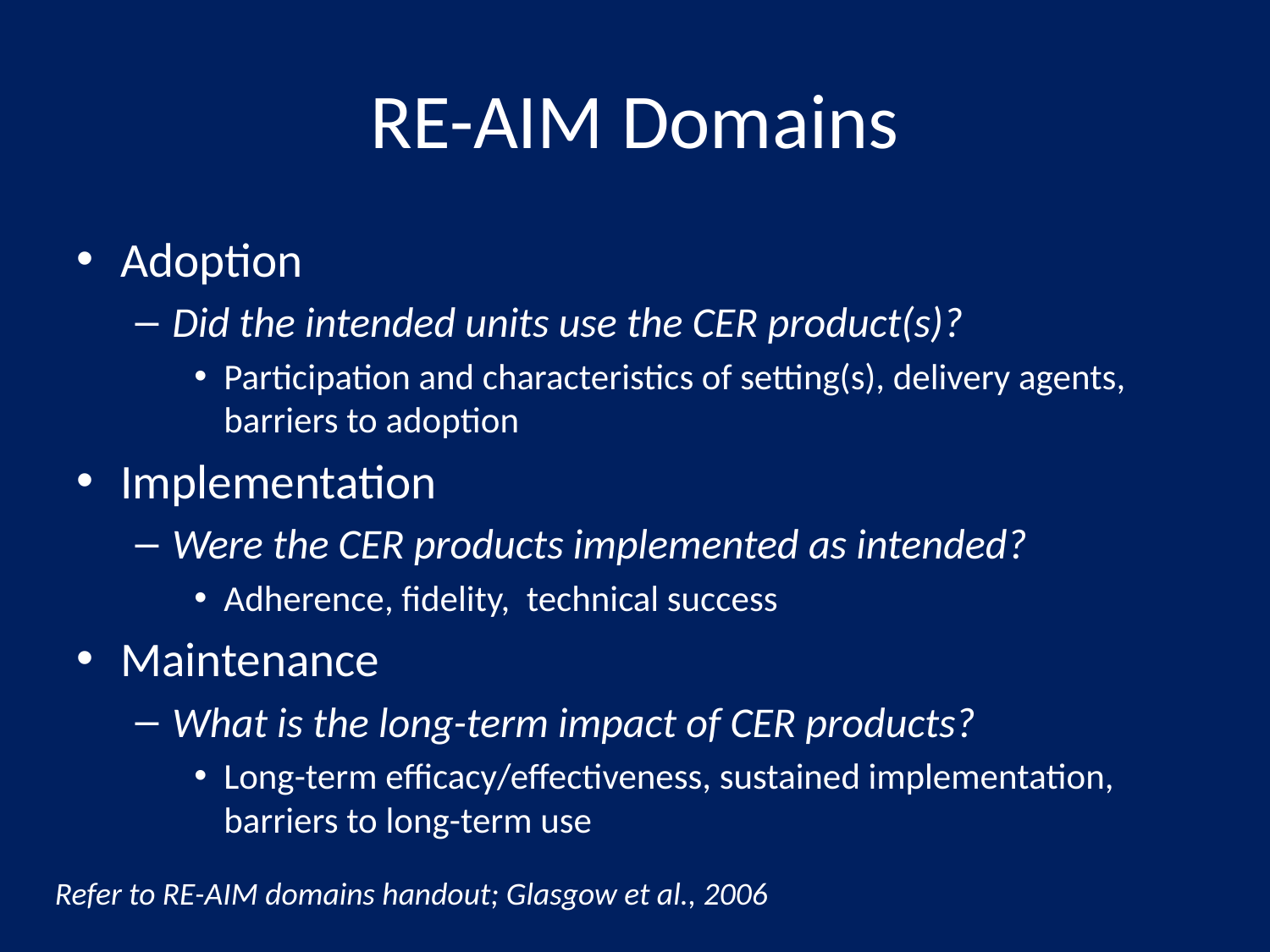

# RE-AIM Domains
Adoption
Did the intended units use the CER product(s)?
Participation and characteristics of setting(s), delivery agents, barriers to adoption
Implementation
Were the CER products implemented as intended?
Adherence, fidelity,  technical success
Maintenance
What is the long-term impact of CER products?
Long-term efficacy/effectiveness, sustained implementation, barriers to long-term use
Refer to RE-AIM domains handout; Glasgow et al., 2006